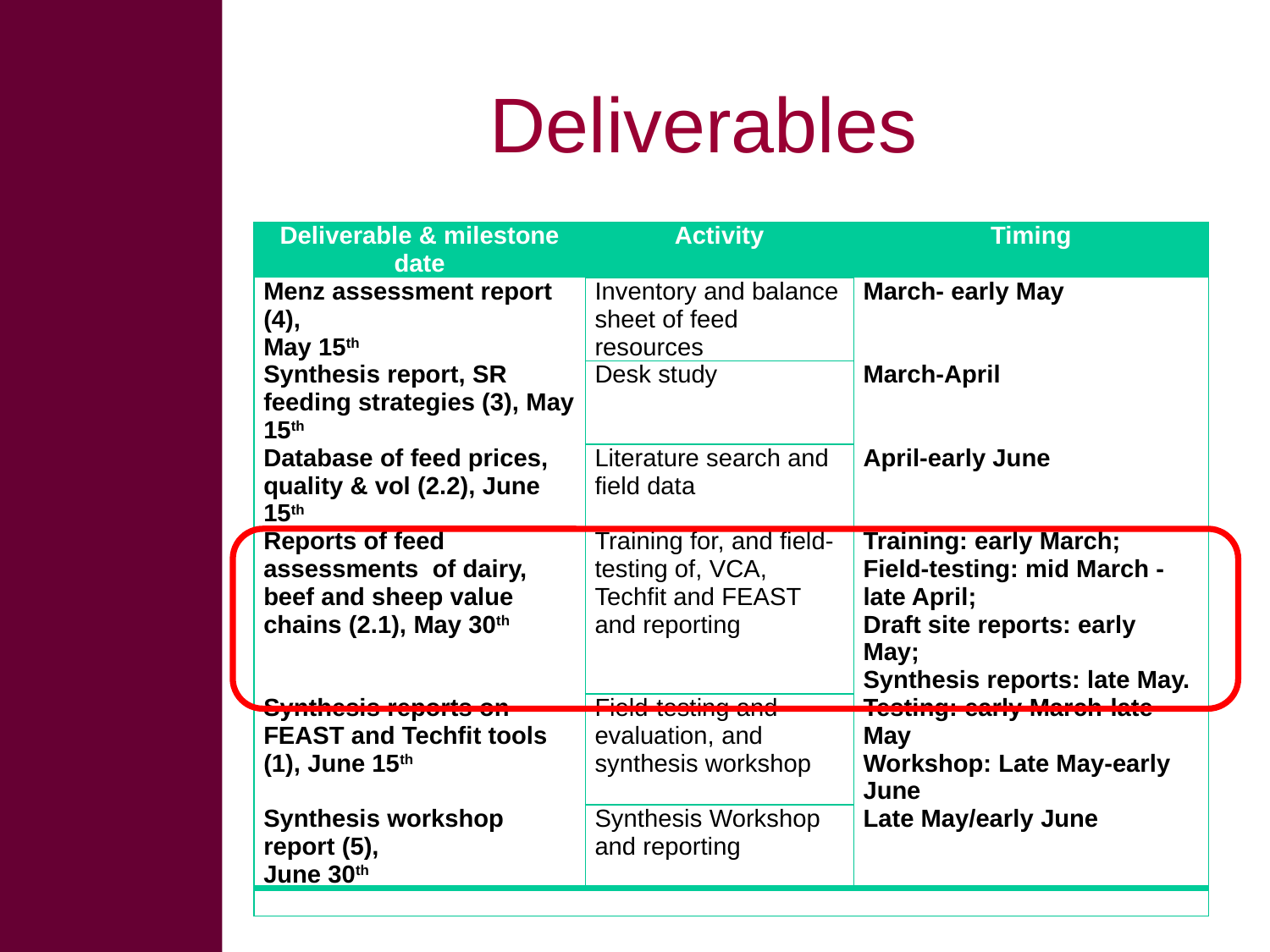

# Deliverables
| Deliverable & milestone date | Activity | Timing |
| --- | --- | --- |
| Menz assessment report (4), May 15th | Inventory and balance sheet of feed resources | March- early May |
| Synthesis report, SR feeding strategies (3), May 15th | Desk study | March-April |
| Database of feed prices, quality & vol (2.2), June 15th | Literature search and field data | April-early June |
| Reports of feed assessments of dairy, beef and sheep value chains (2.1), May 30th | Training for, and field-testing of, VCA, Techfit and FEAST and reporting | Training: early March; Field-testing: mid March - late April; Draft site reports: early May; Synthesis reports: late May. |
| Synthesis reports on FEAST and Techfit tools (1), June 15th | Field-testing and evaluation, and synthesis workshop | Testing: early March-late May Workshop: Late May-early June |
| Synthesis workshop report (5), June 30th | Synthesis Workshop and reporting | Late May/early June |
|  |  |  |